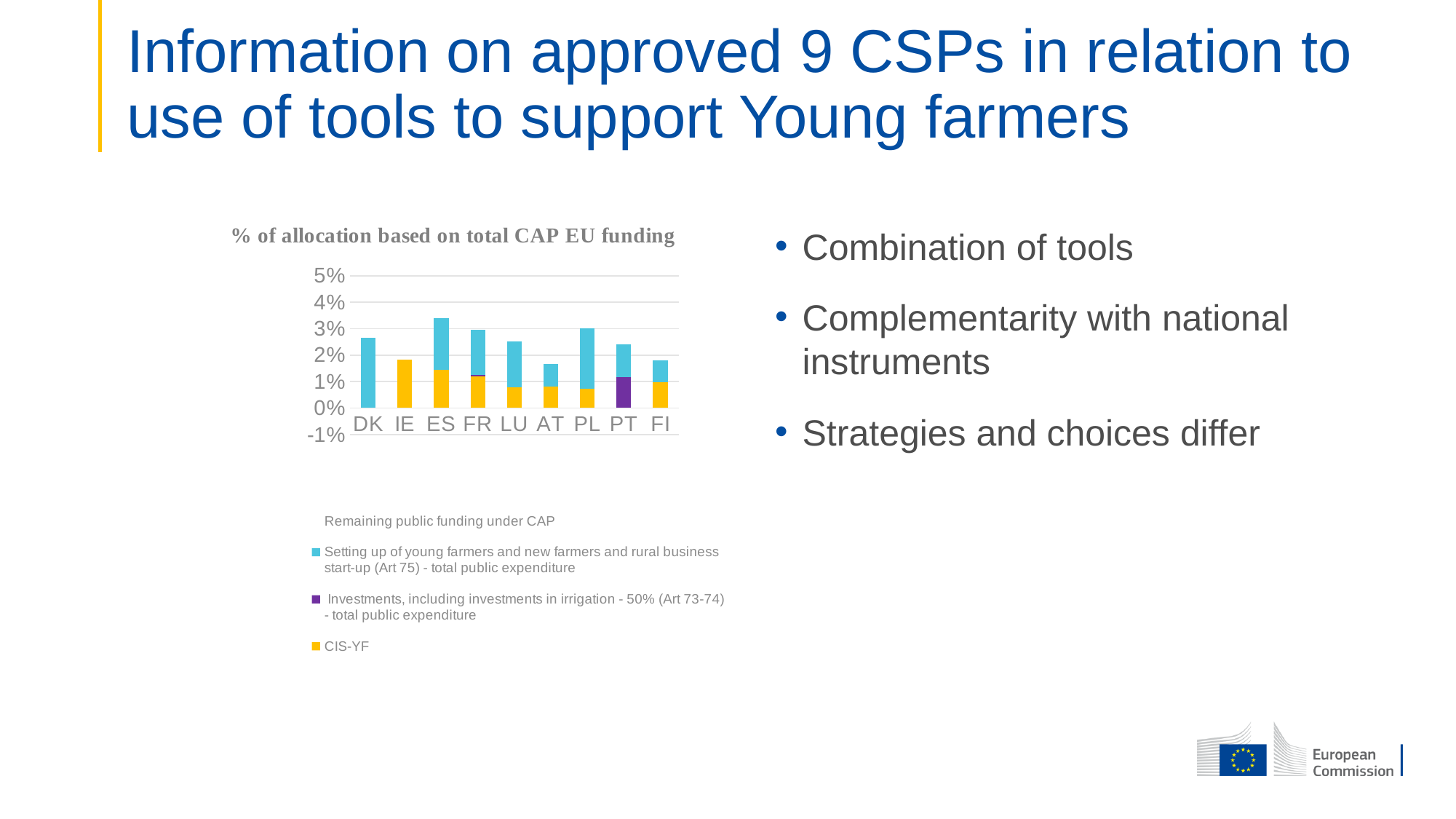

# Information on approved 9 CSPs in relation to use of tools to support Young farmers

### Chart

| Category | CIS-YF |  Investments, including investments in irrigation - 50% (Art 73-74) - total public expenditure | Setting up of young farmers and new farmers and rural business start-up (Art 75) - total public expenditure | Remaining public funding under CAP |
|---|---|---|---|---|
| DK | None | None | 129360000.0 | 4725952777.0 |
| IE | 177942300.0 | None | None | 9611771512.7 |
| ES | 482832840.12 | None | 643630187.02 | 32148749577.75 |
| FR | 590858325.01 | 21913676.16 | 850704216.6 | 48024752512.229996 |
| LU | 3663000.0 | None | 8000000.0 | 453640727.4 |
| AT | 71146095.0 | None | 73500000.0 | 8547226921.0 |
| PL | 185311281.0 | None | 572932909.0 | 24386498405.0 |
| PT | None | 76592500.0 | 81575000.0 | 6441649756.639999 |
| FI | 65500000.0 | None | 54000000.0 | 6559456770.0 |
Combination of tools
Complementarity with national instruments
Strategies and choices differ